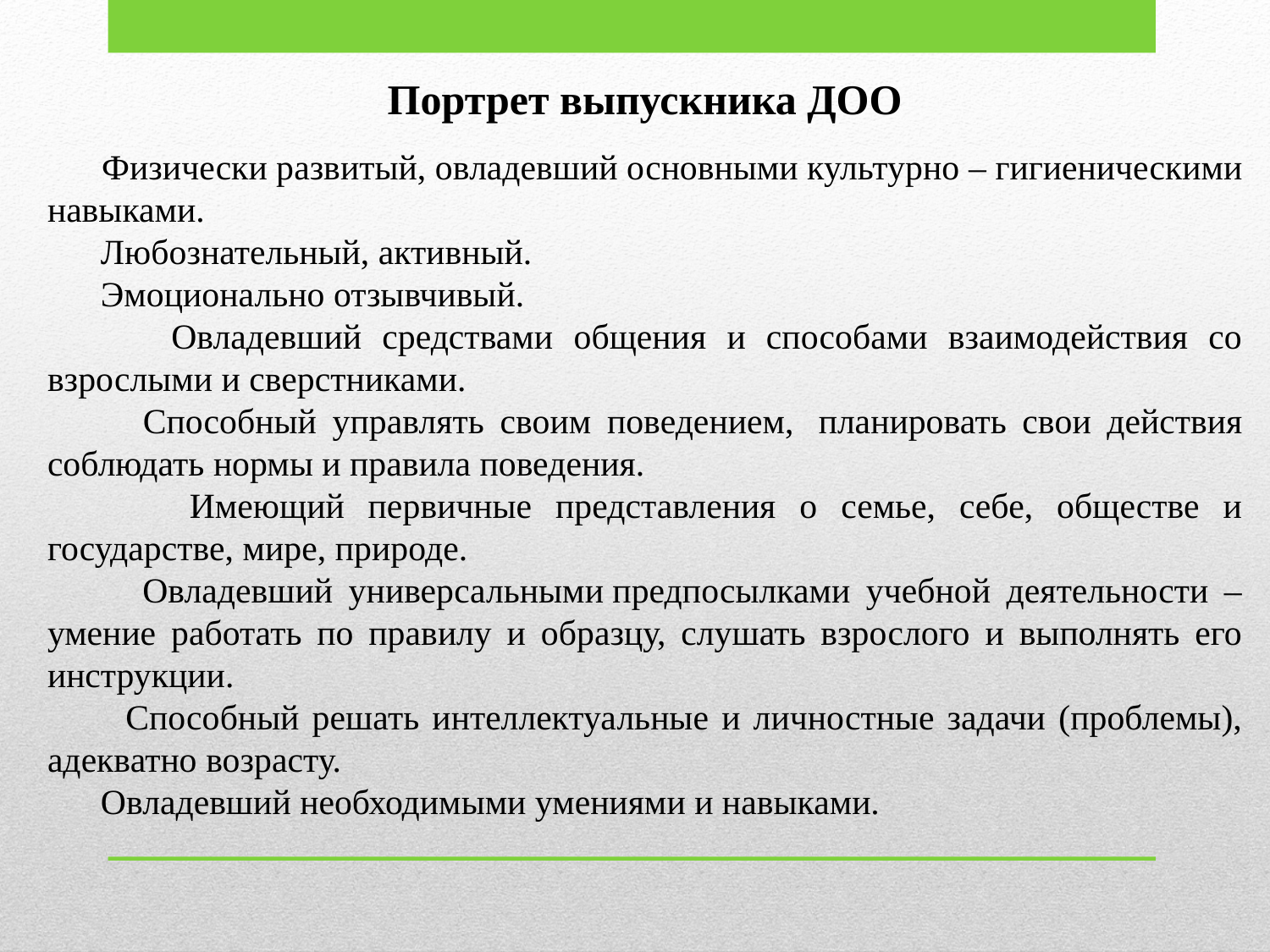

Портрет выпускника ДОО

      Физически развитый, овладевший основными культурно – гигиеническими навыками.
      Любознательный, активный.
      Эмоционально отзывчивый.
      Овладевший средствами общения и способами взаимодействия со взрослыми и сверстниками.
      Способный управлять своим поведением,  планировать свои действия соблюдать нормы и правила поведения.
      Имеющий первичные представления о семье, себе, обществе и государстве, мире, природе.
      Овладевший универсальными предпосылками учебной деятельности – умение работать по правилу и образцу, слушать взрослого и выполнять его инструкции.
      Способный решать интеллектуальные и личностные задачи (проблемы), адекватно возрасту.
      Овладевший необходимыми умениями и навыками.